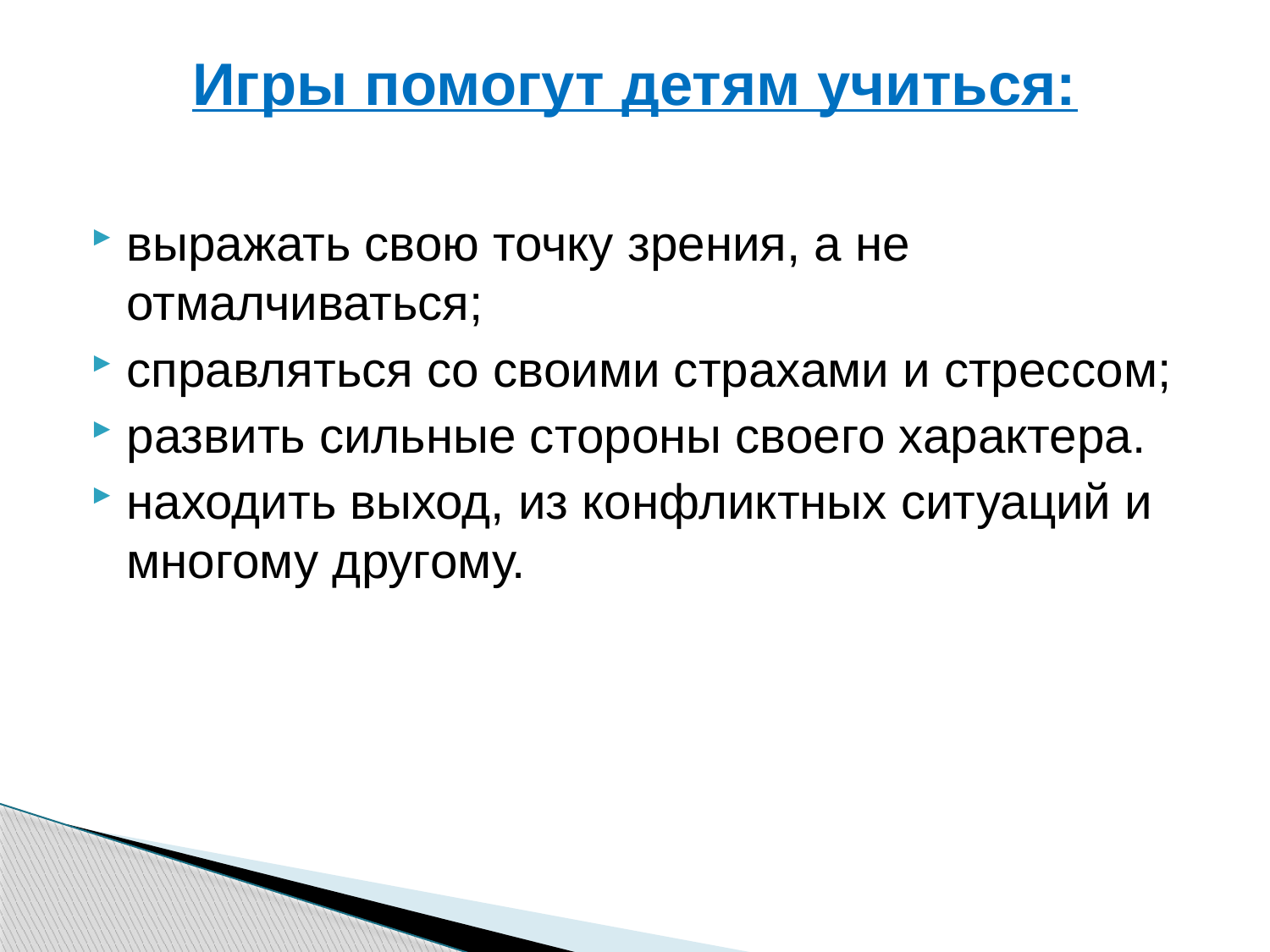

# Игры помогут детям учиться:
выражать свою точку зрения, а не отмалчиваться;
справляться со своими страхами и стрессом;
развить сильные стороны своего характера.
находить выход, из конфликтных ситуаций и многому другому.